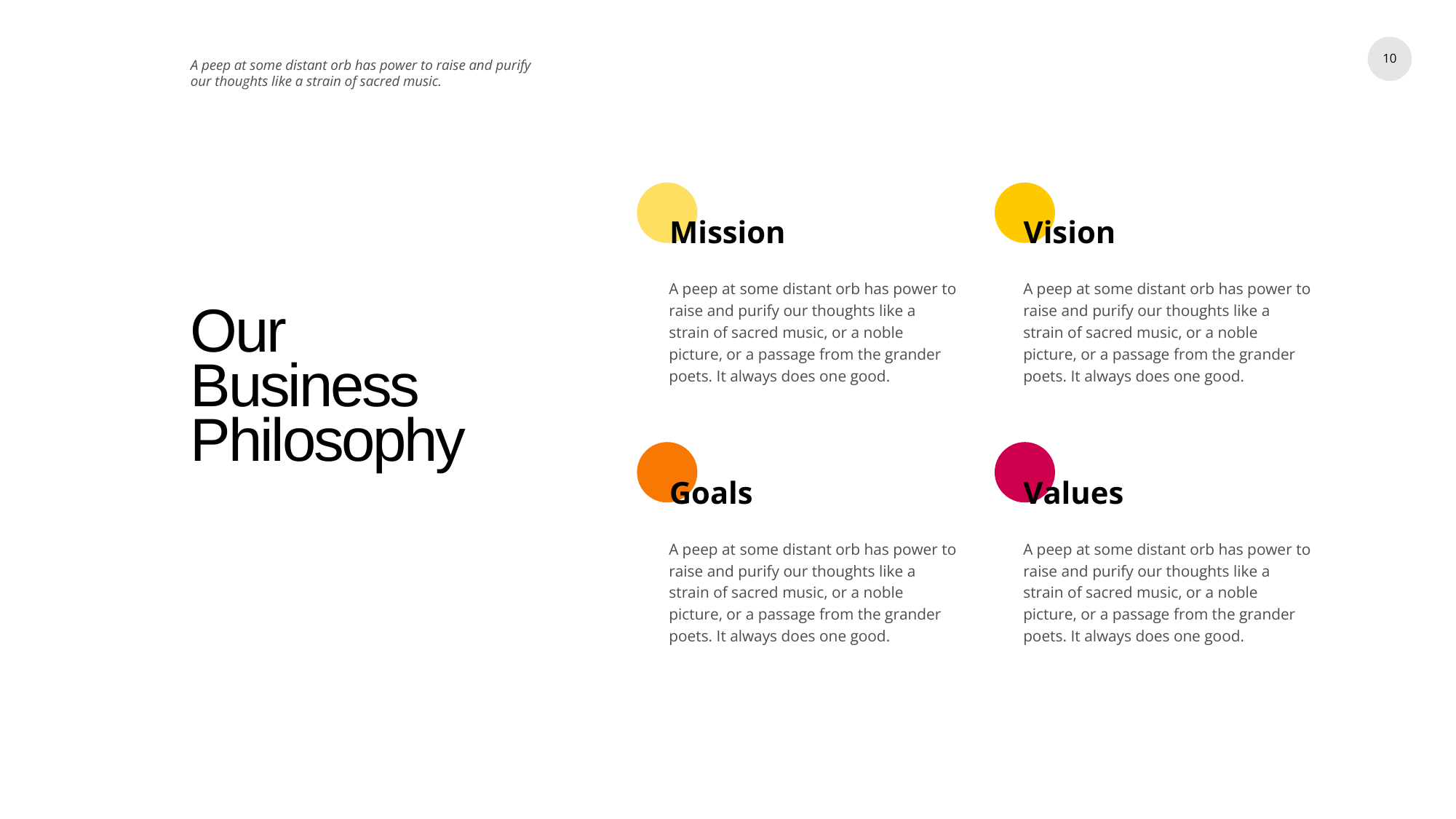

10
A peep at some distant orb has power to raise and purify our thoughts like a strain of sacred music.

Mission
Vision
A peep at some distant orb has power to raise and purify our thoughts like a strain of sacred music, or a noble picture, or a passage from the grander poets. It always does one good.
A peep at some distant orb has power to raise and purify our thoughts like a strain of sacred music, or a noble picture, or a passage from the grander poets. It always does one good.
# Our Business Philosophy

Goals
Values
A peep at some distant orb has power to raise and purify our thoughts like a strain of sacred music, or a noble picture, or a passage from the grander poets. It always does one good.
A peep at some distant orb has power to raise and purify our thoughts like a strain of sacred music, or a noble picture, or a passage from the grander poets. It always does one good.